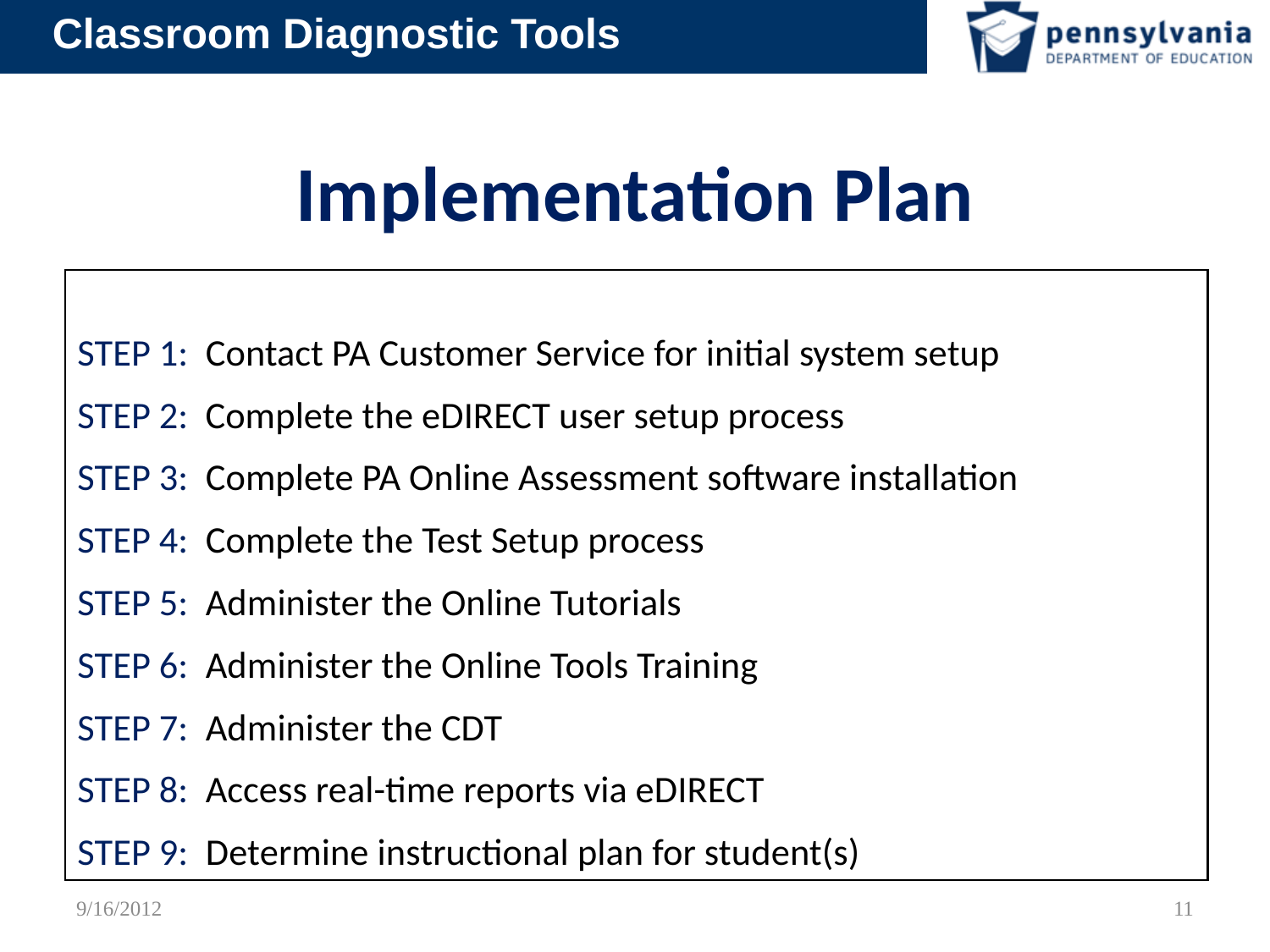

# Implementation Plan

STEP 1:  Contact PA Customer Service for initial system setup
STEP 2:  Complete the eDIRECT user setup process
STEP 3:  Complete PA Online Assessment software installation
STEP 4:  Complete the Test Setup process
STEP 5:  Administer the Online Tutorials
STEP 6:  Administer the Online Tools Training
STEP 7:  Administer the CDT
STEP 8:  Access real-time reports via eDIRECT
STEP 9:  Determine instructional plan for student(s)
9/16/2012
11